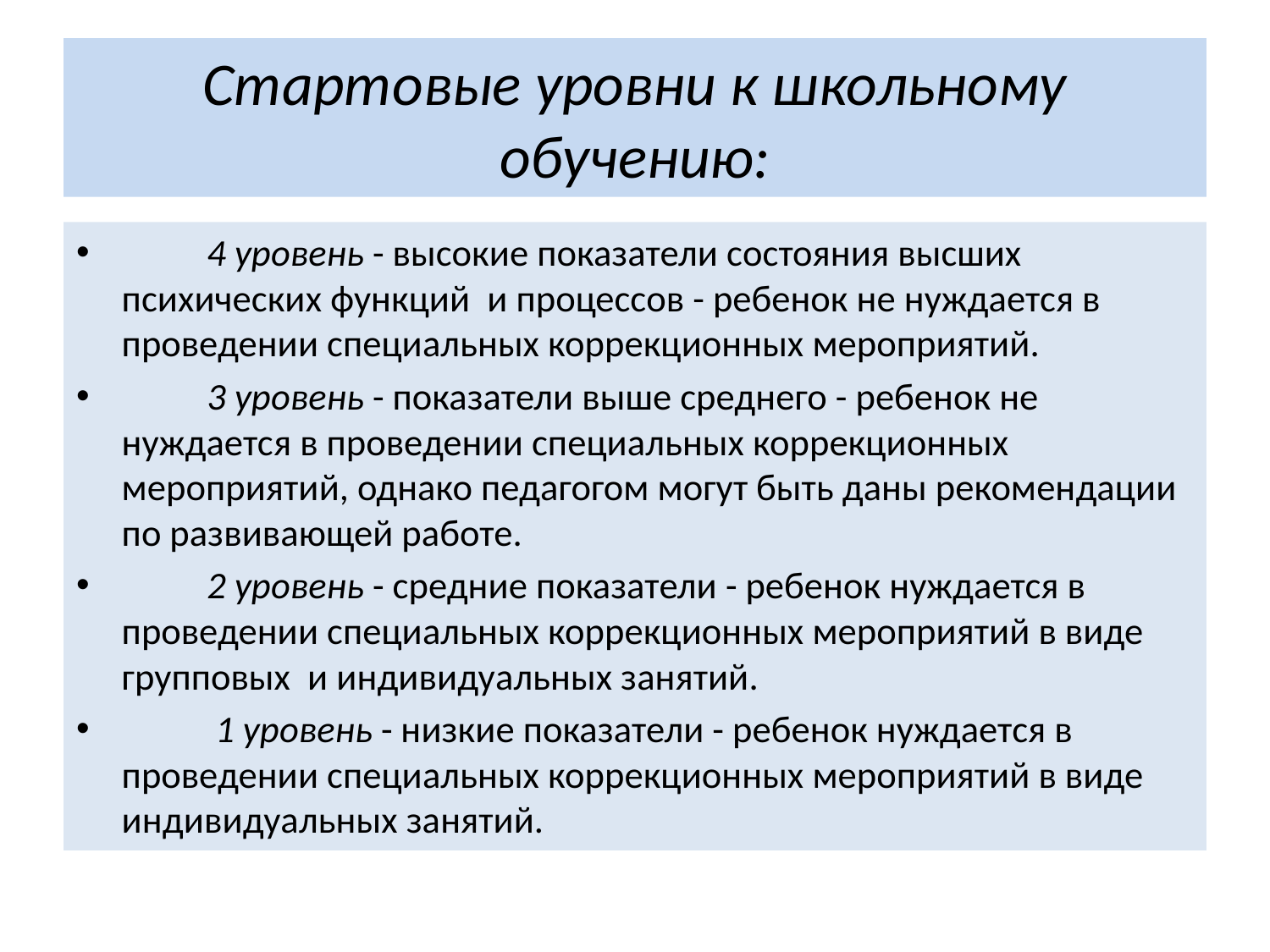

# Стартовые уровни к школьному обучению:
	4 уровень - высокие показатели состояния высших психических функций  и процессов - ребенок не нуждается в проведении специальных коррекционных мероприятий.
	3 уровень - показатели выше среднего - ребенок не нуждается в проведении специальных коррекционных мероприятий, однако педагогом могут быть даны рекомендации по развивающей работе.
	2 уровень - средние показатели - ребенок нуждается в проведении специальных коррекционных мероприятий в виде групповых  и индивидуальных занятий.
	 1 уровень - низкие показатели - ребенок нуждается в проведении специальных коррекционных мероприятий в виде индивидуальных занятий.